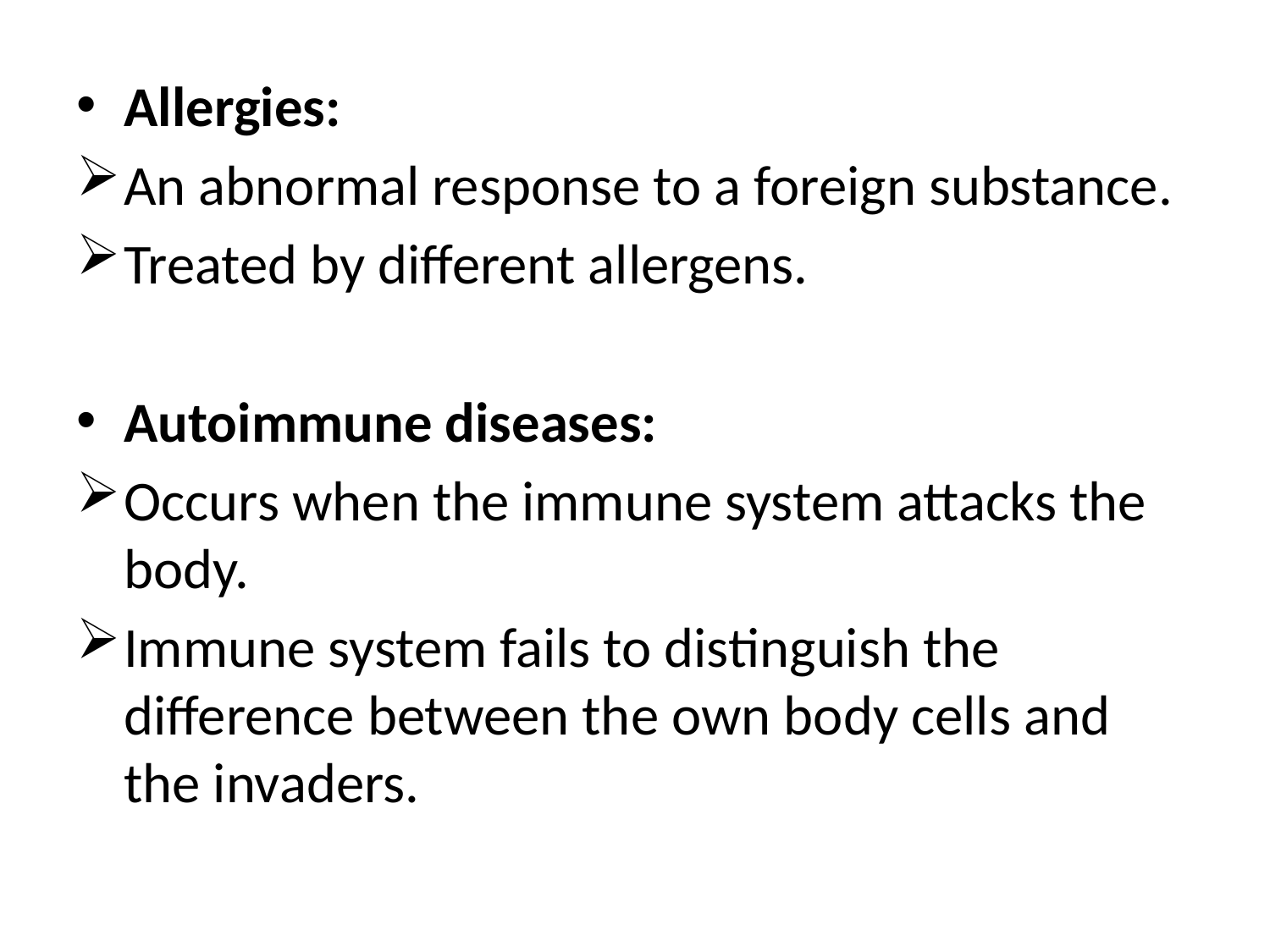

#
Allergies:
An abnormal response to a foreign substance.
Treated by different allergens.

Autoimmune diseases:
Occurs when the immune system attacks the body.
Immune system fails to distinguish the difference between the own body cells and the invaders.